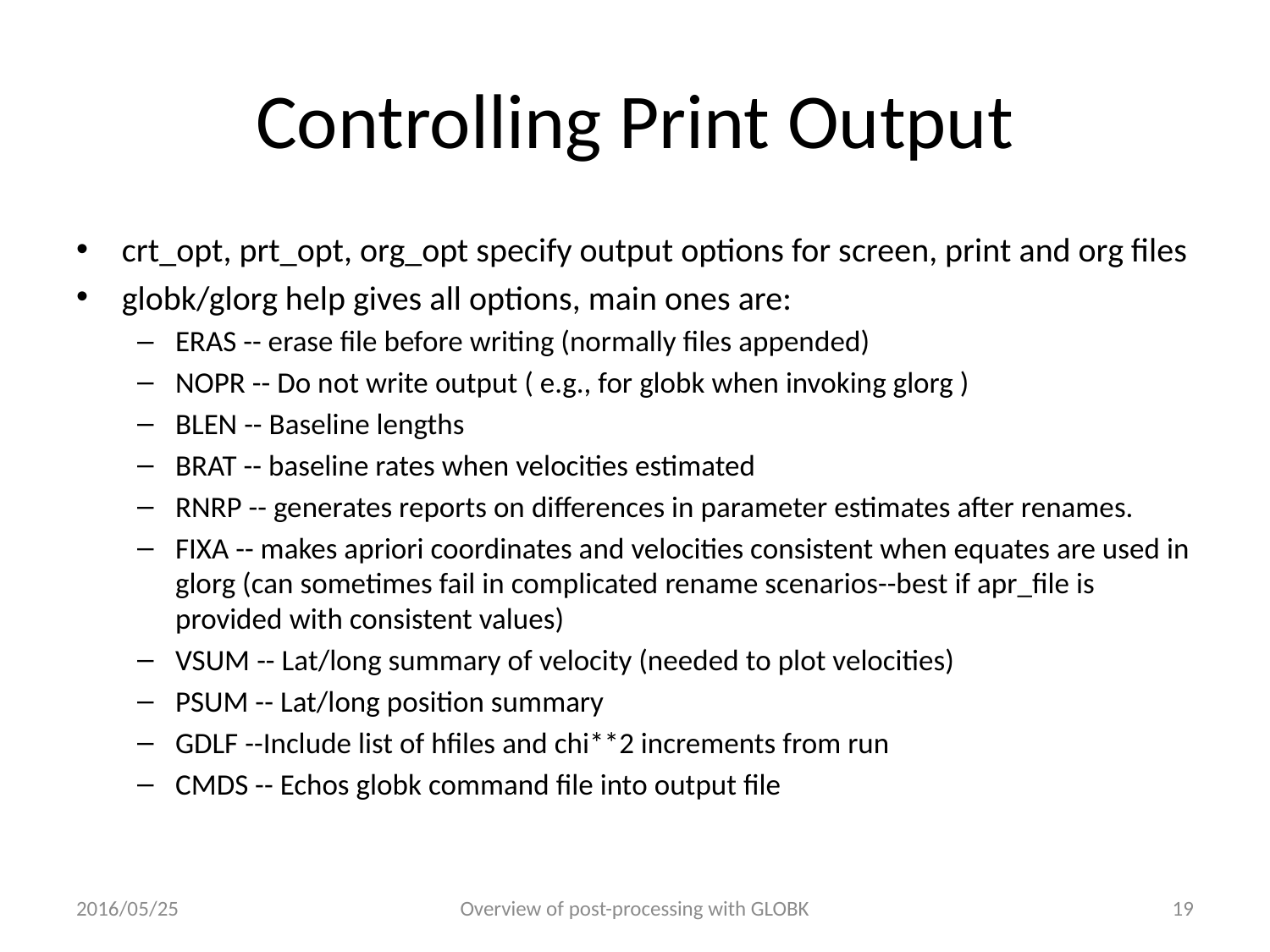

# Controlling Print Output
crt_opt, prt_opt, org_opt specify output options for screen, print and org files
globk/glorg help gives all options, main ones are:
ERAS -- erase file before writing (normally files appended)‏
NOPR -- Do not write output ( e.g., for globk when invoking glorg )‏
BLEN -- Baseline lengths
BRAT -- baseline rates when velocities estimated
RNRP -- generates reports on differences in parameter estimates after renames.
FIXA -- makes apriori coordinates and velocities consistent when equates are used in glorg (can sometimes fail in complicated rename scenarios--best if apr_file is provided with consistent values)‏
VSUM -- Lat/long summary of velocity (needed to plot velocities)‏
PSUM -- Lat/long position summary
GDLF --Include list of hfiles and chi**2 increments from run
CMDS -- Echos globk command file into output file

2016/05/25
Overview of post-processing with GLOBK
19